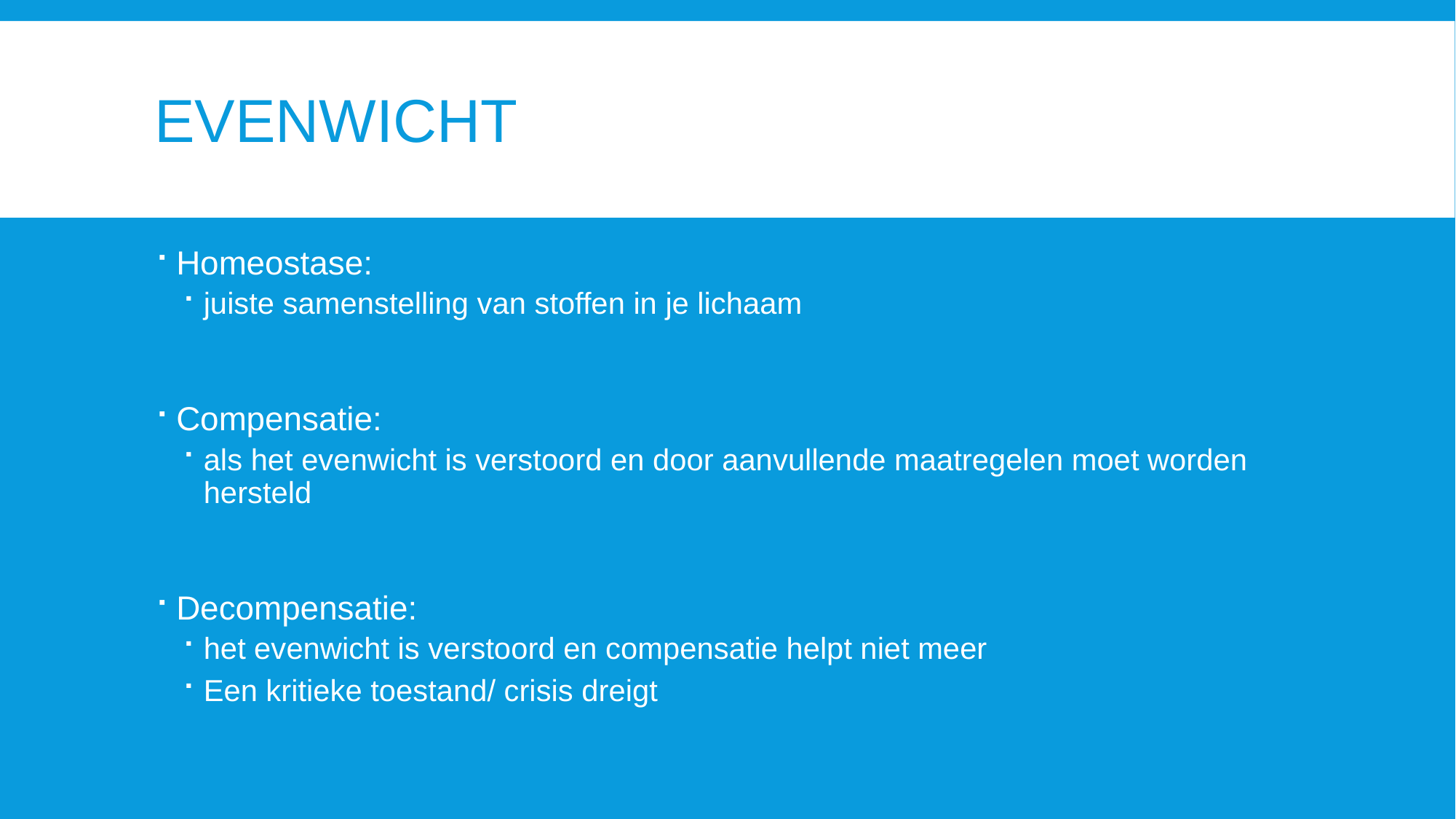

# Evenwicht
Homeostase:
juiste samenstelling van stoffen in je lichaam

Compensatie:
als het evenwicht is verstoord en door aanvullende maatregelen moet worden hersteld

Decompensatie:
het evenwicht is verstoord en compensatie helpt niet meer
Een kritieke toestand/ crisis dreigt